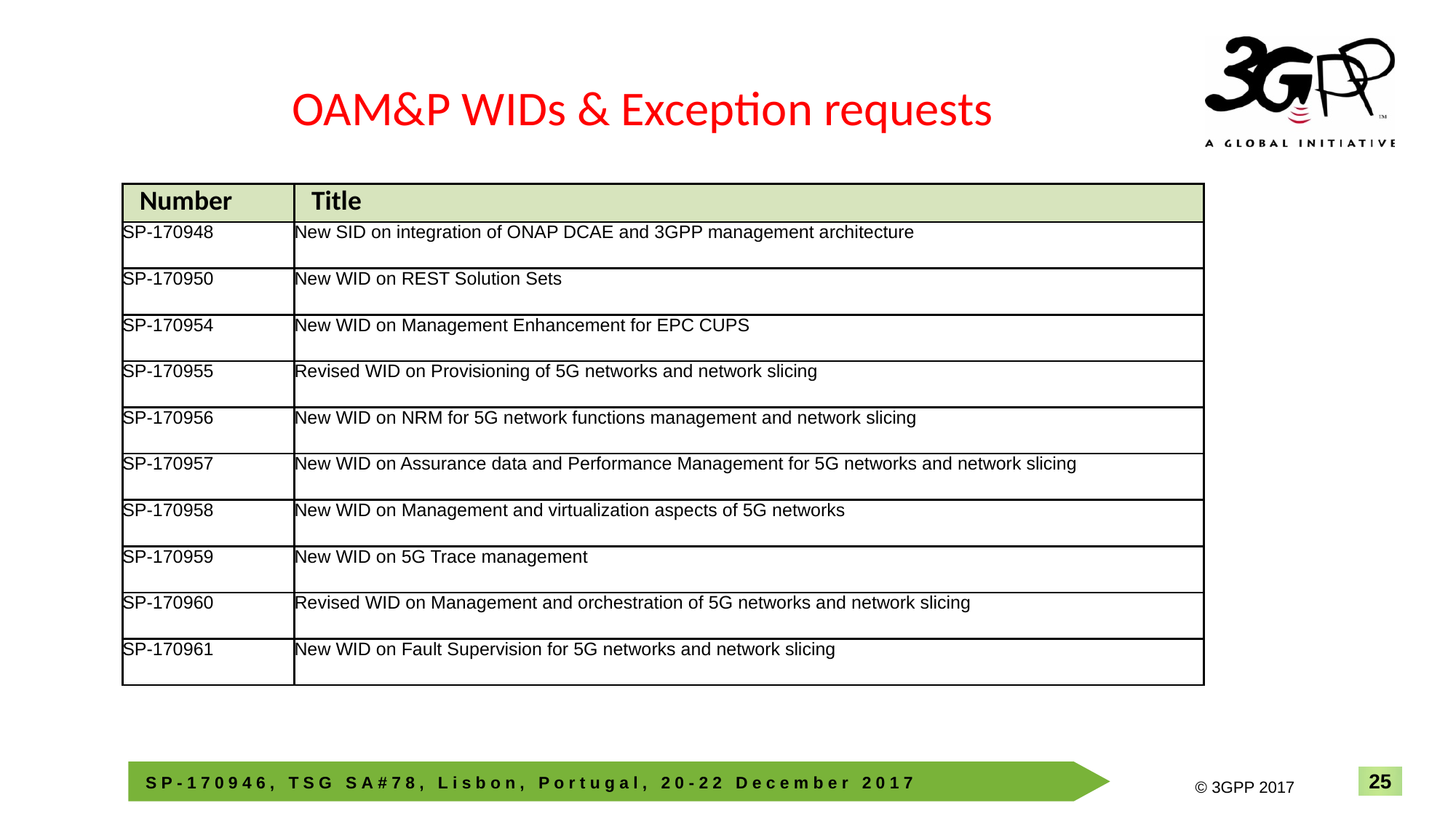

OAM&P WIDs & Exception requests
| Number | Title |
| --- | --- |
| SP-170948 | New SID on integration of ONAP DCAE and 3GPP management architecture |
| SP-170950 | New WID on REST Solution Sets |
| SP-170954 | New WID on Management Enhancement for EPC CUPS |
| SP-170955 | Revised WID on Provisioning of 5G networks and network slicing |
| SP-170956 | New WID on NRM for 5G network functions management and network slicing |
| SP-170957 | New WID on Assurance data and Performance Management for 5G networks and network slicing |
| SP-170958 | New WID on Management and virtualization aspects of 5G networks |
| SP-170959 | New WID on 5G Trace management |
| SP-170960 | Revised WID on Management and orchestration of 5G networks and network slicing |
| SP-170961 | New WID on Fault Supervision for 5G networks and network slicing |